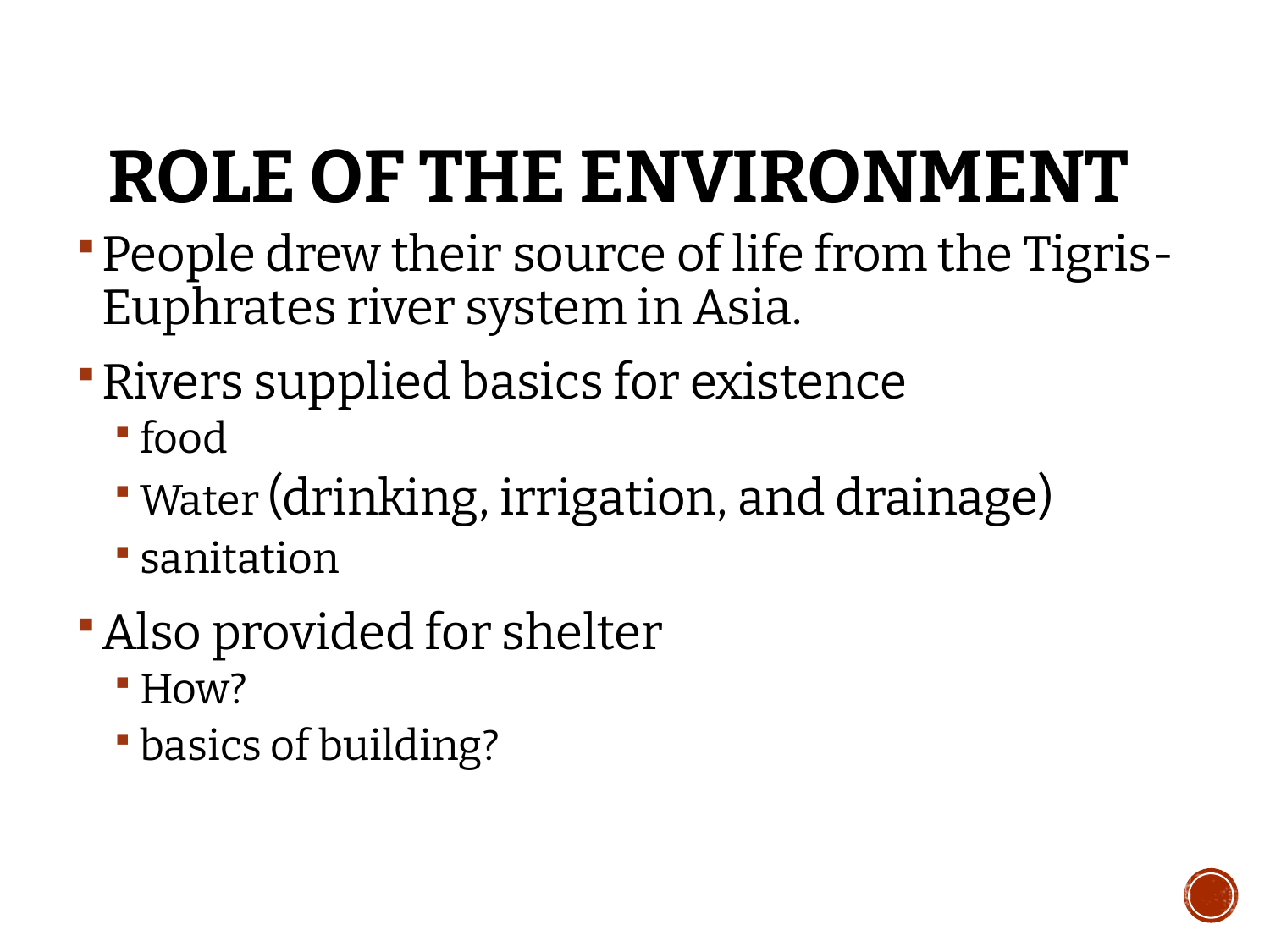

# Role of the Environment
People drew their source of life from the Tigris-Euphrates river system in Asia.
Rivers supplied basics for existence
food
Water (drinking, irrigation, and drainage)
sanitation
Also provided for shelter
How?
basics of building?